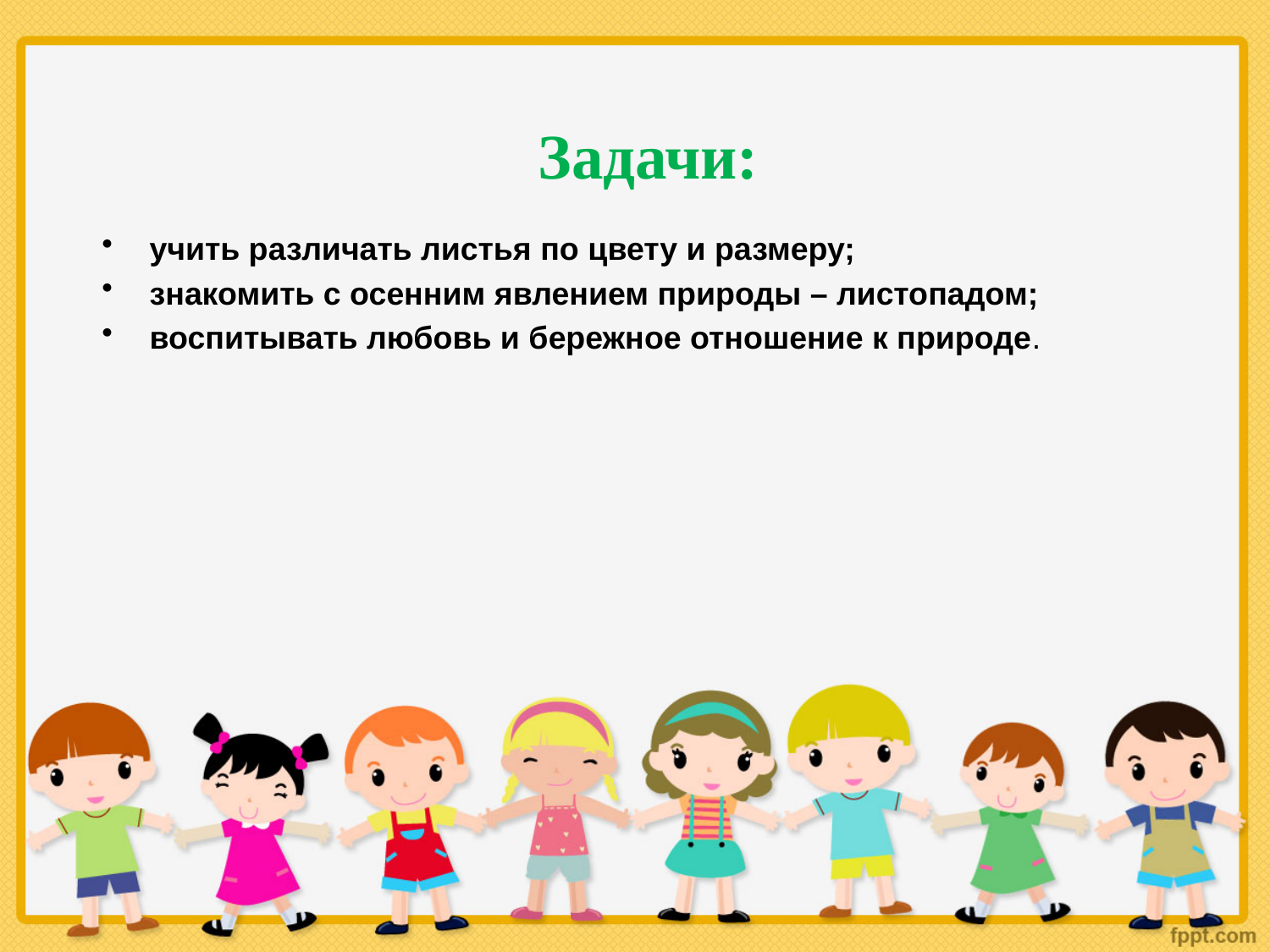

#

                              Задачи:
учить различать листья по цвету и размеру;
знакомить с осенним явлением природы – листопадом;
воспитывать любовь и бережное отношение к природе.